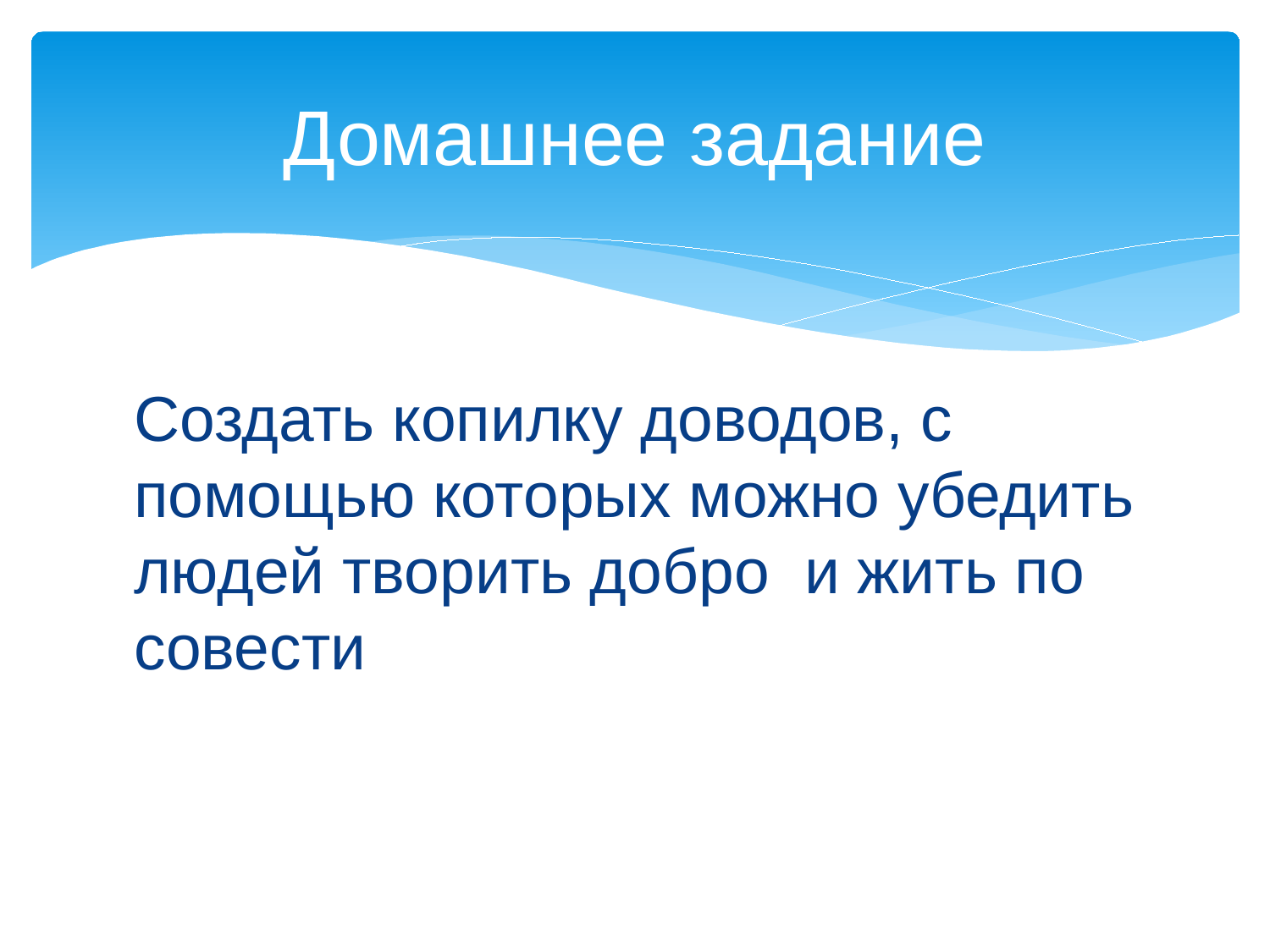

# Домашнее задание
Создать копилку доводов, с помощью которых можно убедить людей творить добро  и жить по совести